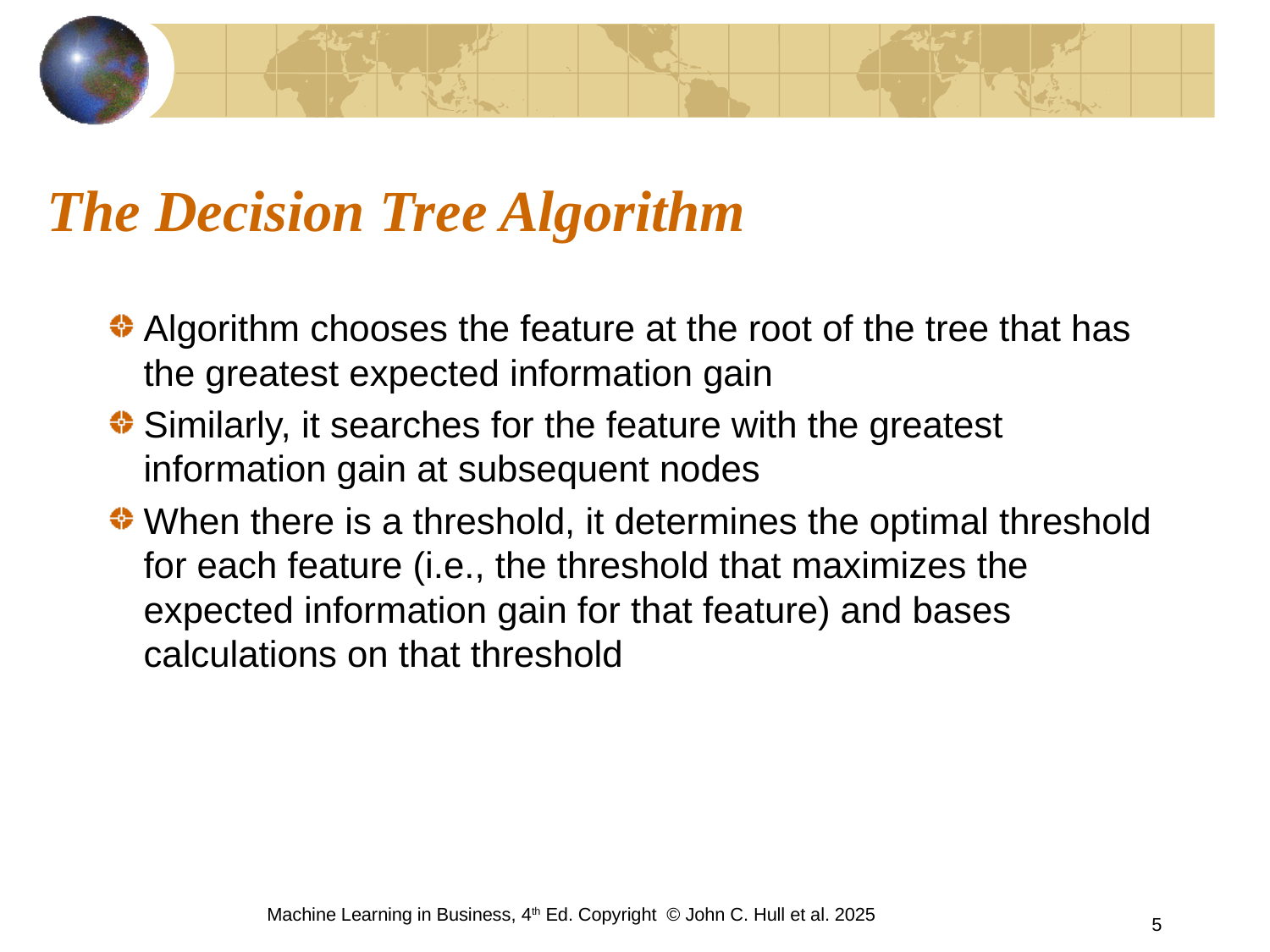

# The Decision Tree Algorithm
Algorithm chooses the feature at the root of the tree that has the greatest expected information gain
Similarly, it searches for the feature with the greatest information gain at subsequent nodes
When there is a threshold, it determines the optimal threshold for each feature (i.e., the threshold that maximizes the expected information gain for that feature) and bases calculations on that threshold

Machine Learning in Business, 4th Ed. Copyright  © John C. Hull et al. 2025
5